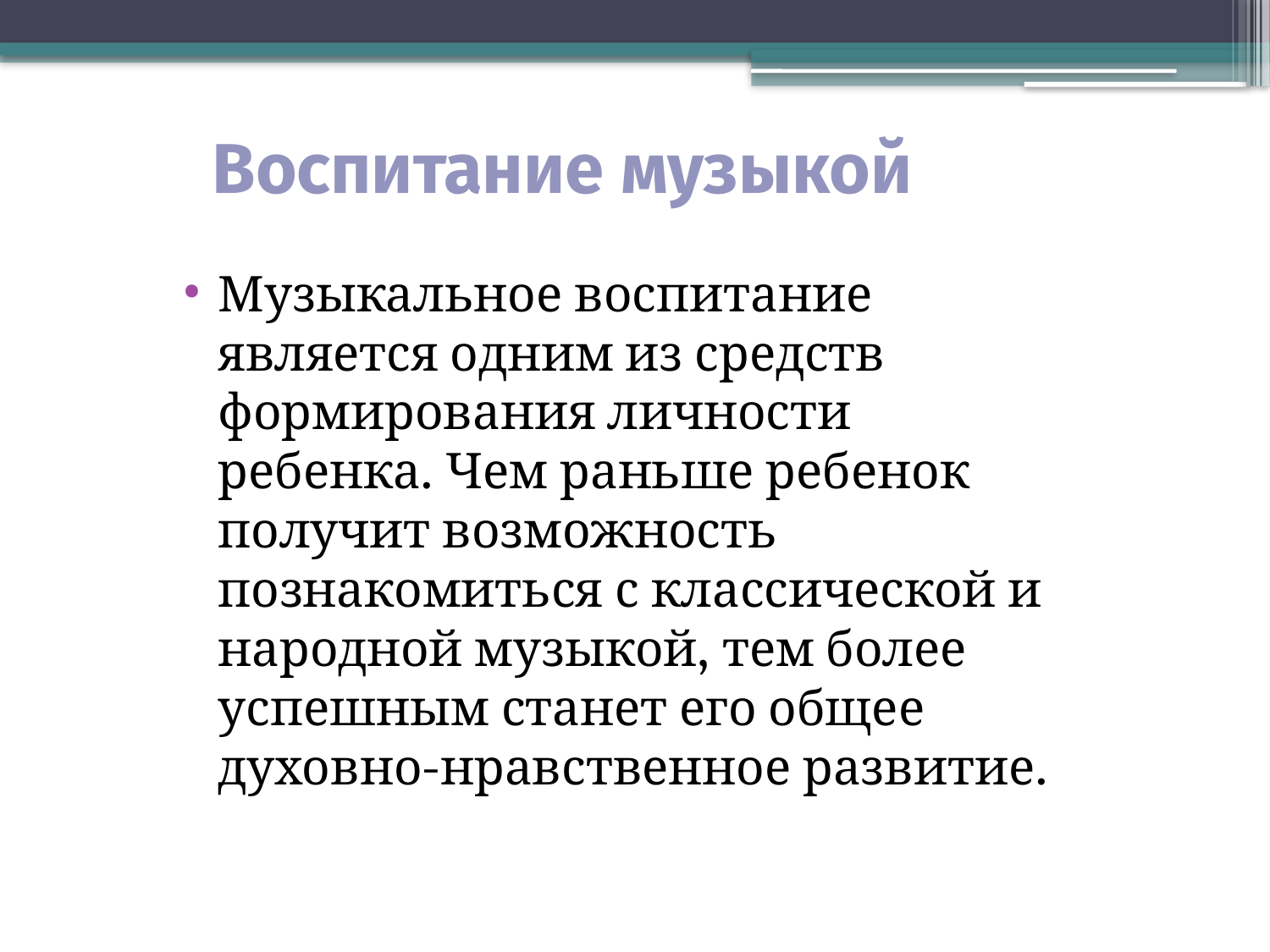

# Воспитание музыкой
Музыкальное воспитание является одним из средств формирования личности ребенка. Чем раньше ребенок получит возможность познакомиться с классической и народной музыкой, тем более успешным станет его общее духовно-нравственное развитие.